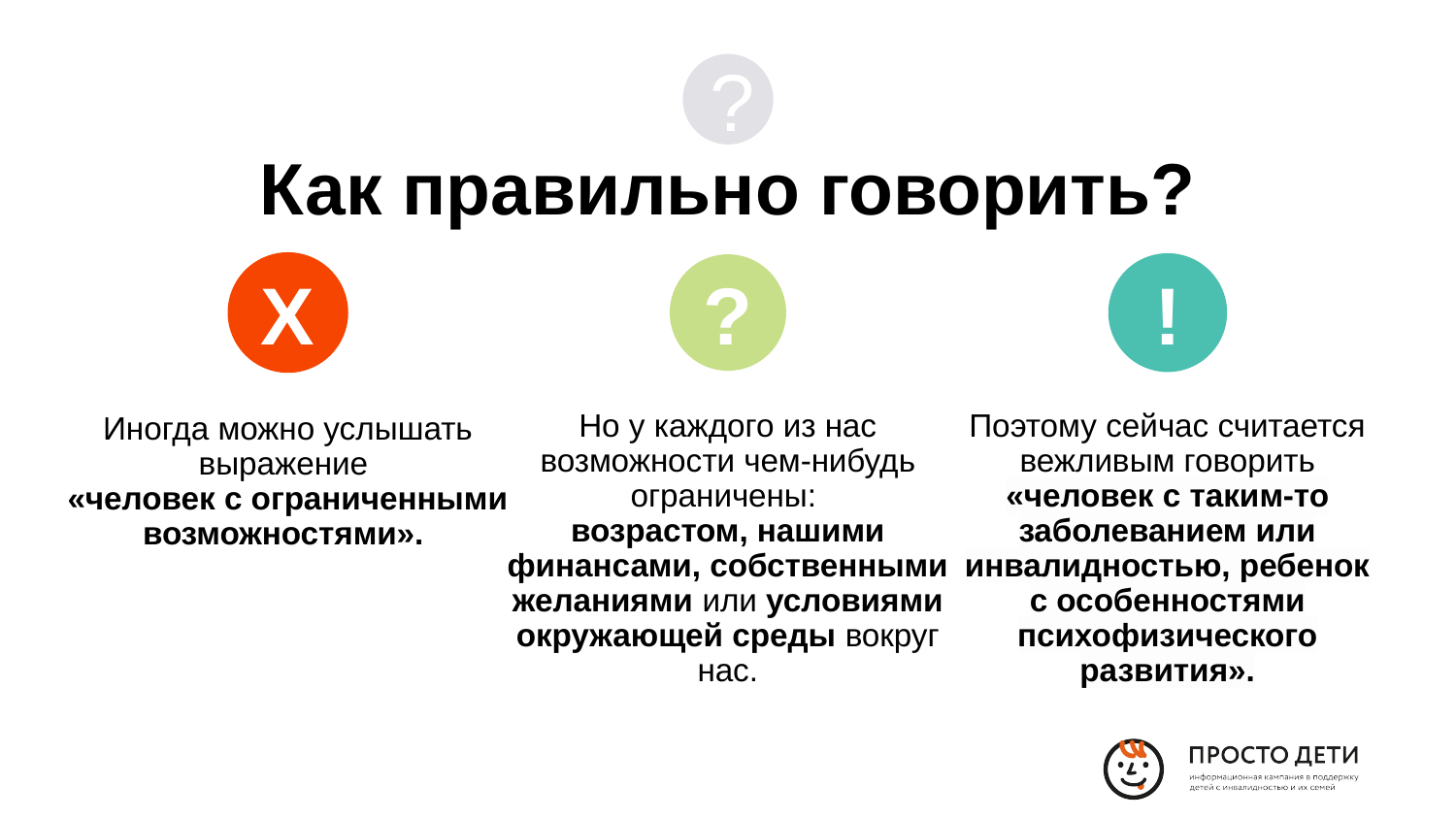

?
Как правильно говорить?
X
Иногда можно услышать выражение
«человек с ограниченными возможностями».
!
Поэтому сейчас считается вежливым говорить «человек с таким-то заболеванием или инвалидностью, ребенок с особенностями психофизического развития».
?
Но у каждого из нас возможности чем-нибудь ограничены:
возрастом, нашими финансами, собственными желаниями или условиями окружающей среды вокруг нас.